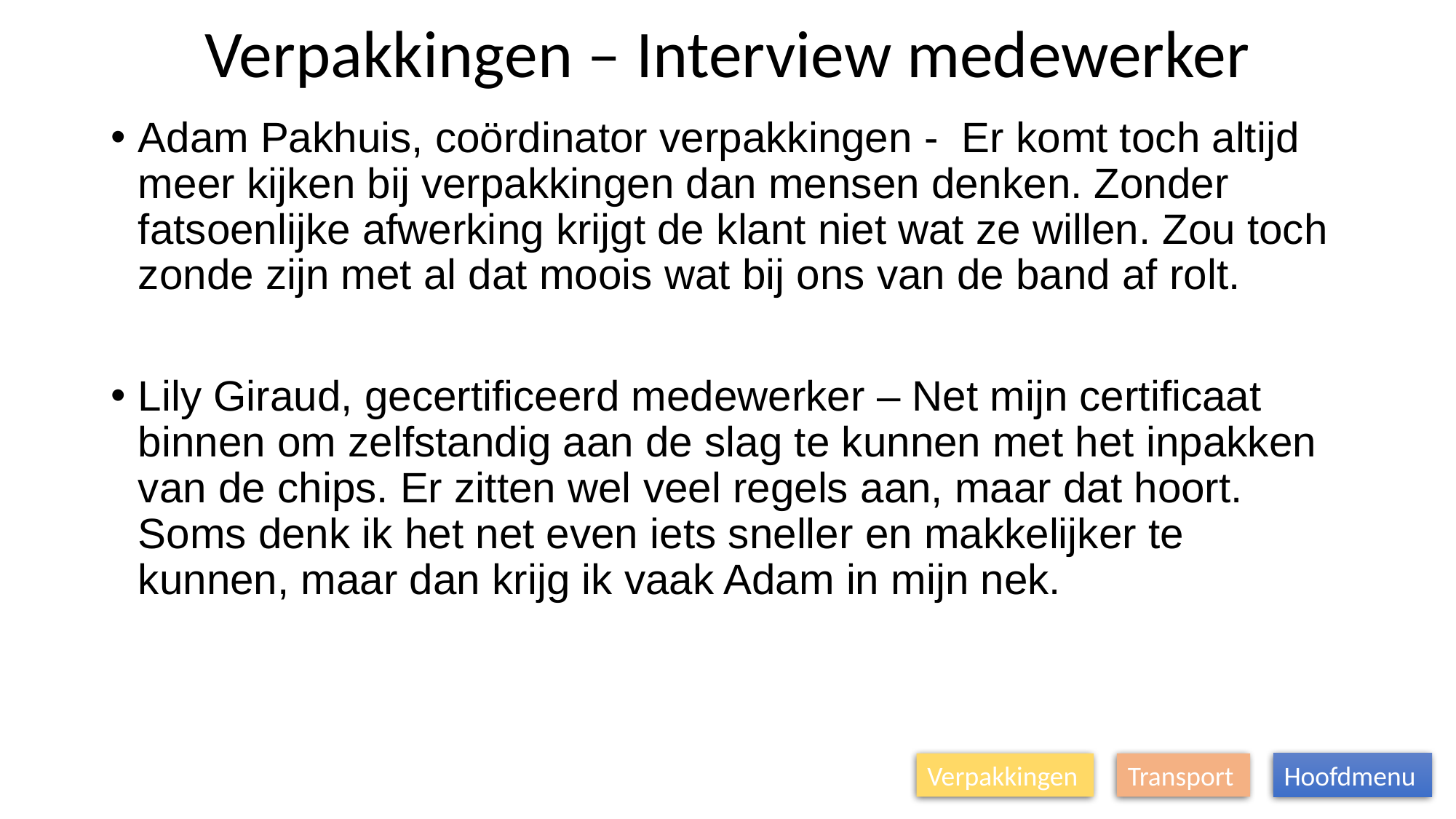

# Verpakkingen – Interview medewerker
Adam Pakhuis, coördinator verpakkingen -  Er komt toch altijd meer kijken bij verpakkingen dan mensen denken. Zonder fatsoenlijke afwerking krijgt de klant niet wat ze willen. Zou toch zonde zijn met al dat moois wat bij ons van de band af rolt.

Lily Giraud, gecertificeerd medewerker – Net mijn certificaat binnen om zelfstandig aan de slag te kunnen met het inpakken van de chips. Er zitten wel veel regels aan, maar dat hoort. Soms denk ik het net even iets sneller en makkelijker te kunnen, maar dan krijg ik vaak Adam in mijn nek.
Verpakkingen
Transport
Hoofdmenu